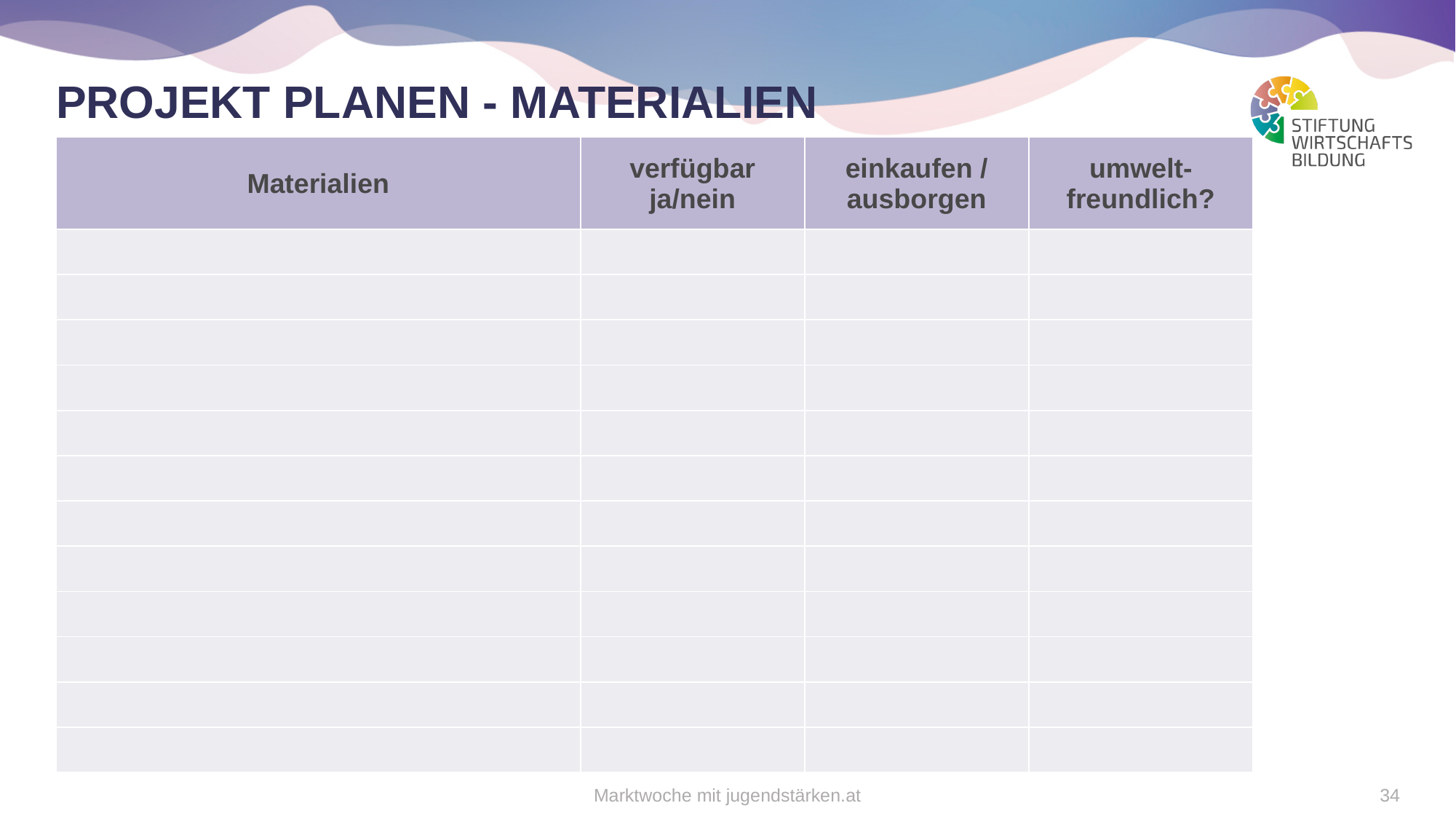

# Projekt planen - materialien
| Materialien | verfügbar ja/nein | einkaufen / ausborgen | umwelt-freundlich? |
| --- | --- | --- | --- |
|  |  |  |  |
|  |  |  |  |
|  |  |  |  |
|  |  |  |  |
|  |  |  |  |
|  |  |  |  |
|  |  |  |  |
|  |  |  |  |
|  |  |  |  |
|  |  |  |  |
|  |  |  |  |
|  |  |  |  |
Marktwoche mit jugendstärken.at
34